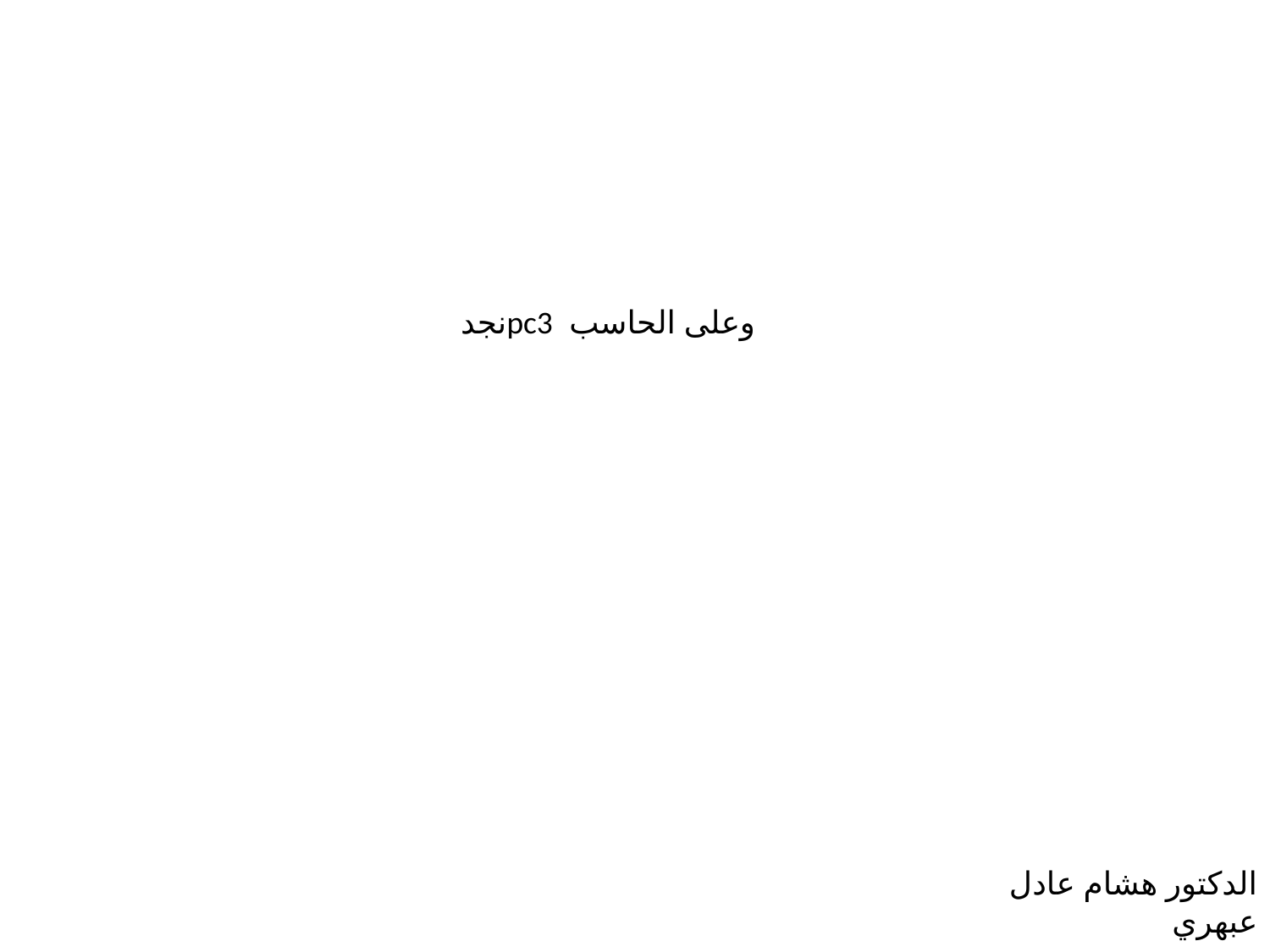

وعلى الحاسب  pc3نجد
الدكتور هشام عادل عبهري